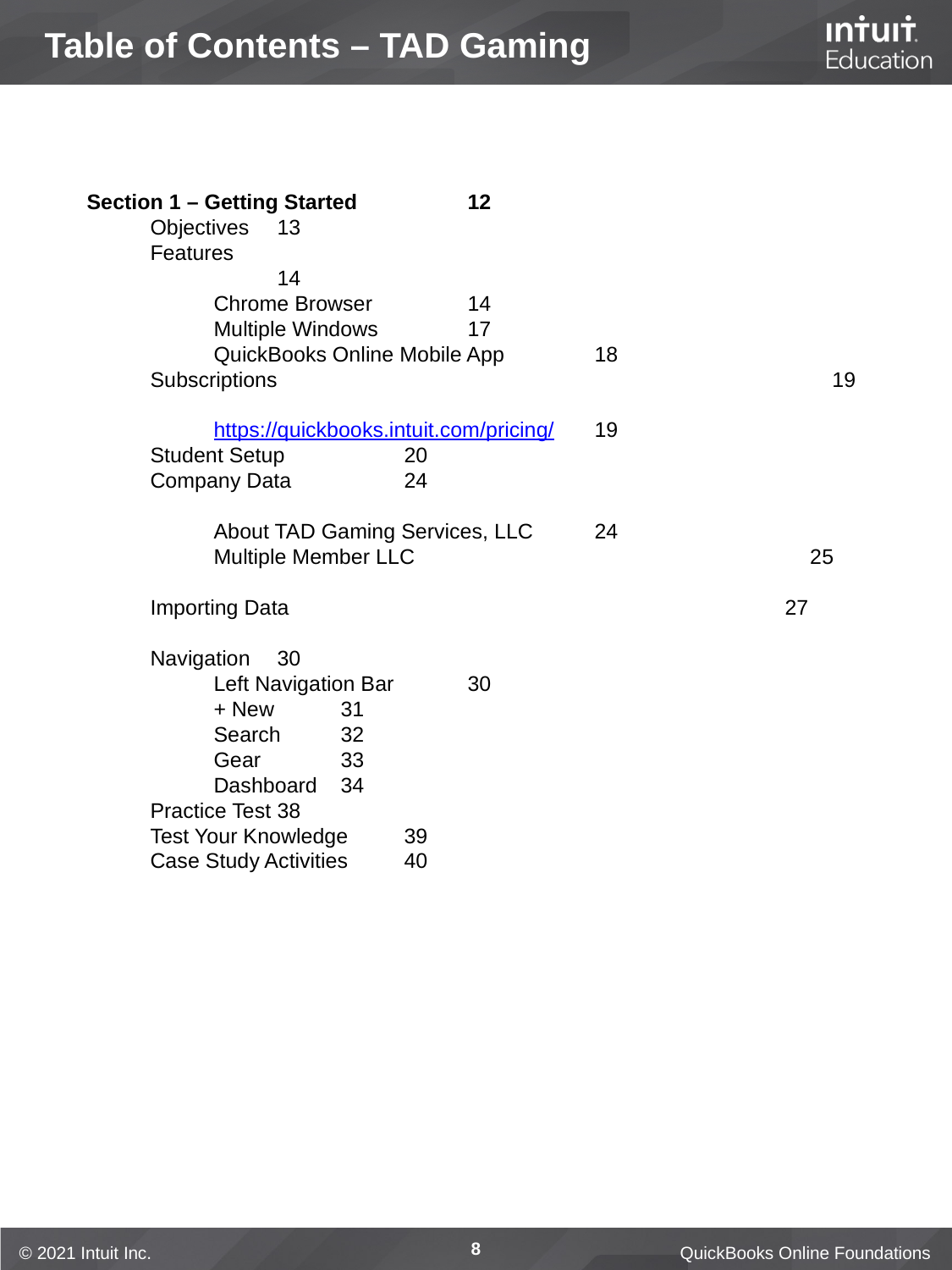

# Table of Contents – TAD Gaming
Section 1 – Getting Started	12
Objectives	13
Features                                                                                                  	14
Chrome Browser	14
Multiple Windows	17
QuickBooks Online Mobile App	18
Subscriptions                                                                                              19
https://quickbooks.intuit.com/pricing/	19
Student Setup	20
Company Data	24
About TAD Gaming Services, LLC	24
Multiple Member LLC                                                                   25
Importing Data                                                                          	27
Navigation   	30
Left Navigation Bar	30
+ New	31
Search	32
Gear	33
Dashboard	34
Practice Test	38
Test Your Knowledge	39
Case Study Activities	40

8